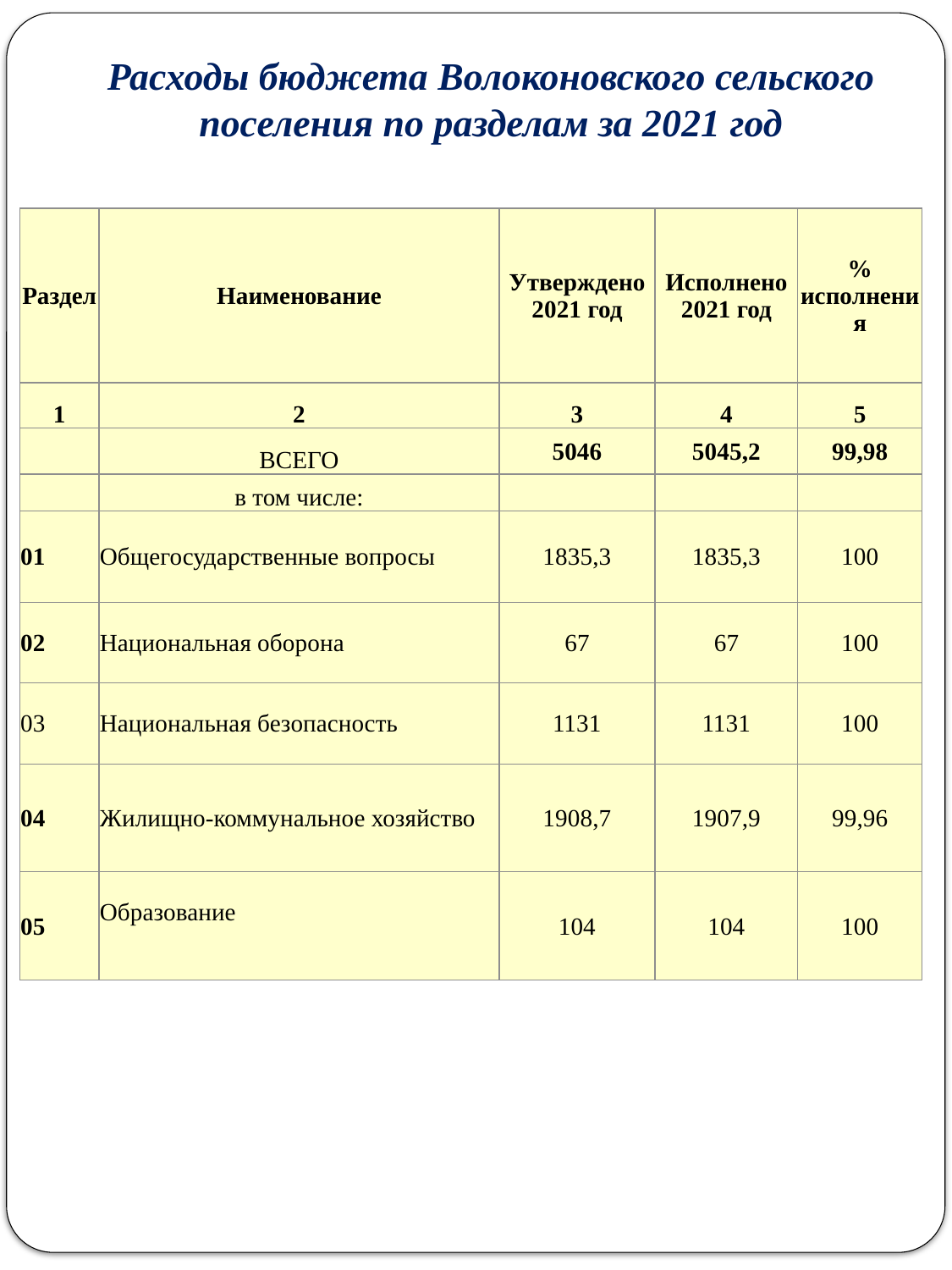

Расходы бюджета Волоконовского сельского поселения по разделам за 2021 год
(тыс. рублей)
| Раздел | Наименование | Утверждено 2021 год | Исполнено 2021 год | % исполнения |
| --- | --- | --- | --- | --- |
| 1 | 2 | 3 | 4 | 5 |
|  | ВСЕГО | 5046 | 5045,2 | 99,98 |
|  | в том числе: |  |  |  |
| 01 | Общегосударственные вопросы | 1835,3 | 1835,3 | 100 |
| 02 | Национальная оборона | 67 | 67 | 100 |
| 03 | Национальная безопасность | 1131 | 1131 | 100 |
| 04 | Жилищно-коммунальное хозяйство | 1908,7 | 1907,9 | 99,96 |
| 05 | Образование | 104 | 104 | 100 |